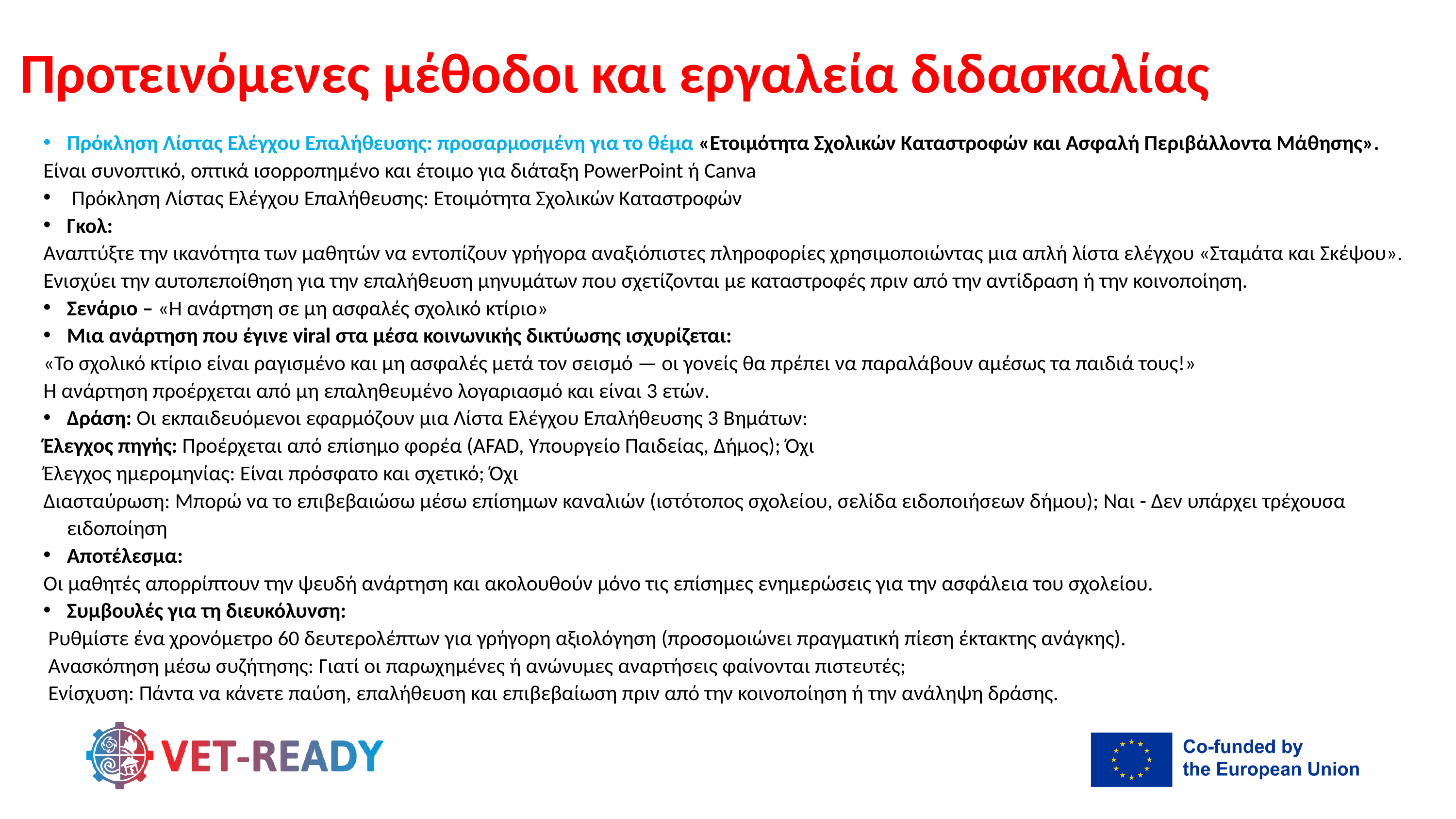

Προτεινόμενες μέθοδοι και εργαλεία διδασκαλίας
Πρόκληση Λίστας Ελέγχου Επαλήθευσης: προσαρμοσμένη για το θέμα «Ετοιμότητα Σχολικών Καταστροφών και Ασφαλή Περιβάλλοντα Μάθησης».
Είναι συνοπτικό, οπτικά ισορροπημένο και έτοιμο για διάταξη PowerPoint ή Canva
 Πρόκληση Λίστας Ελέγχου Επαλήθευσης: Ετοιμότητα Σχολικών Καταστροφών
Γκολ:
Αναπτύξτε την ικανότητα των μαθητών να εντοπίζουν γρήγορα αναξιόπιστες πληροφορίες χρησιμοποιώντας μια απλή λίστα ελέγχου «Σταμάτα και Σκέψου».
Ενισχύει την αυτοπεποίθηση για την επαλήθευση μηνυμάτων που σχετίζονται με καταστροφές πριν από την αντίδραση ή την κοινοποίηση.
Σενάριο – «Η ανάρτηση σε μη ασφαλές σχολικό κτίριο»
Μια ανάρτηση που έγινε viral στα μέσα κοινωνικής δικτύωσης ισχυρίζεται:
«Το σχολικό κτίριο είναι ραγισμένο και μη ασφαλές μετά τον σεισμό — οι γονείς θα πρέπει να παραλάβουν αμέσως τα παιδιά τους!»
Η ανάρτηση προέρχεται από μη επαληθευμένο λογαριασμό και είναι 3 ετών.
Δράση: Οι εκπαιδευόμενοι εφαρμόζουν μια Λίστα Ελέγχου Επαλήθευσης 3 Βημάτων:
Έλεγχος πηγής: Προέρχεται από επίσημο φορέα (AFAD, Υπουργείο Παιδείας, Δήμος); Όχι
Έλεγχος ημερομηνίας: Είναι πρόσφατο και σχετικό; Όχι
Διασταύρωση: Μπορώ να το επιβεβαιώσω μέσω επίσημων καναλιών (ιστότοπος σχολείου, σελίδα ειδοποιήσεων δήμου); Ναι - Δεν υπάρχει τρέχουσα ειδοποίηση
Αποτέλεσμα:
Οι μαθητές απορρίπτουν την ψευδή ανάρτηση και ακολουθούν μόνο τις επίσημες ενημερώσεις για την ασφάλεια του σχολείου.
Συμβουλές για τη διευκόλυνση:
 Ρυθμίστε ένα χρονόμετρο 60 δευτερολέπτων για γρήγορη αξιολόγηση (προσομοιώνει πραγματική πίεση έκτακτης ανάγκης).
 Ανασκόπηση μέσω συζήτησης: Γιατί οι παρωχημένες ή ανώνυμες αναρτήσεις φαίνονται πιστευτές;
 Ενίσχυση: Πάντα να κάνετε παύση, επαλήθευση και επιβεβαίωση πριν από την κοινοποίηση ή την ανάληψη δράσης.